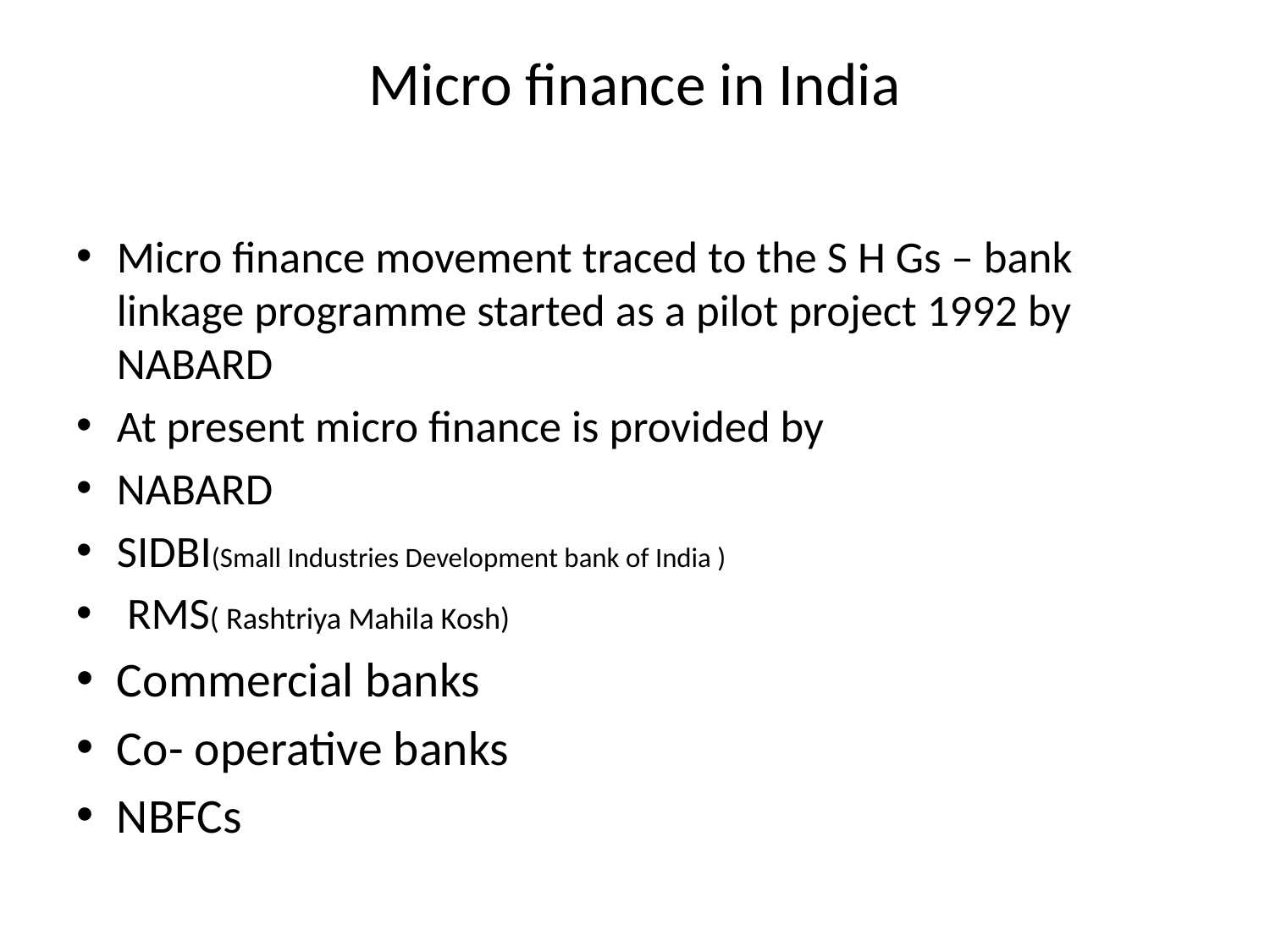

# Micro finance in India
Micro finance movement traced to the S H Gs – bank linkage programme started as a pilot project 1992 by NABARD
At present micro finance is provided by
NABARD
SIDBI(Small Industries Development bank of India )
 RMS( Rashtriya Mahila Kosh)
Commercial banks
Co- operative banks
NBFCs